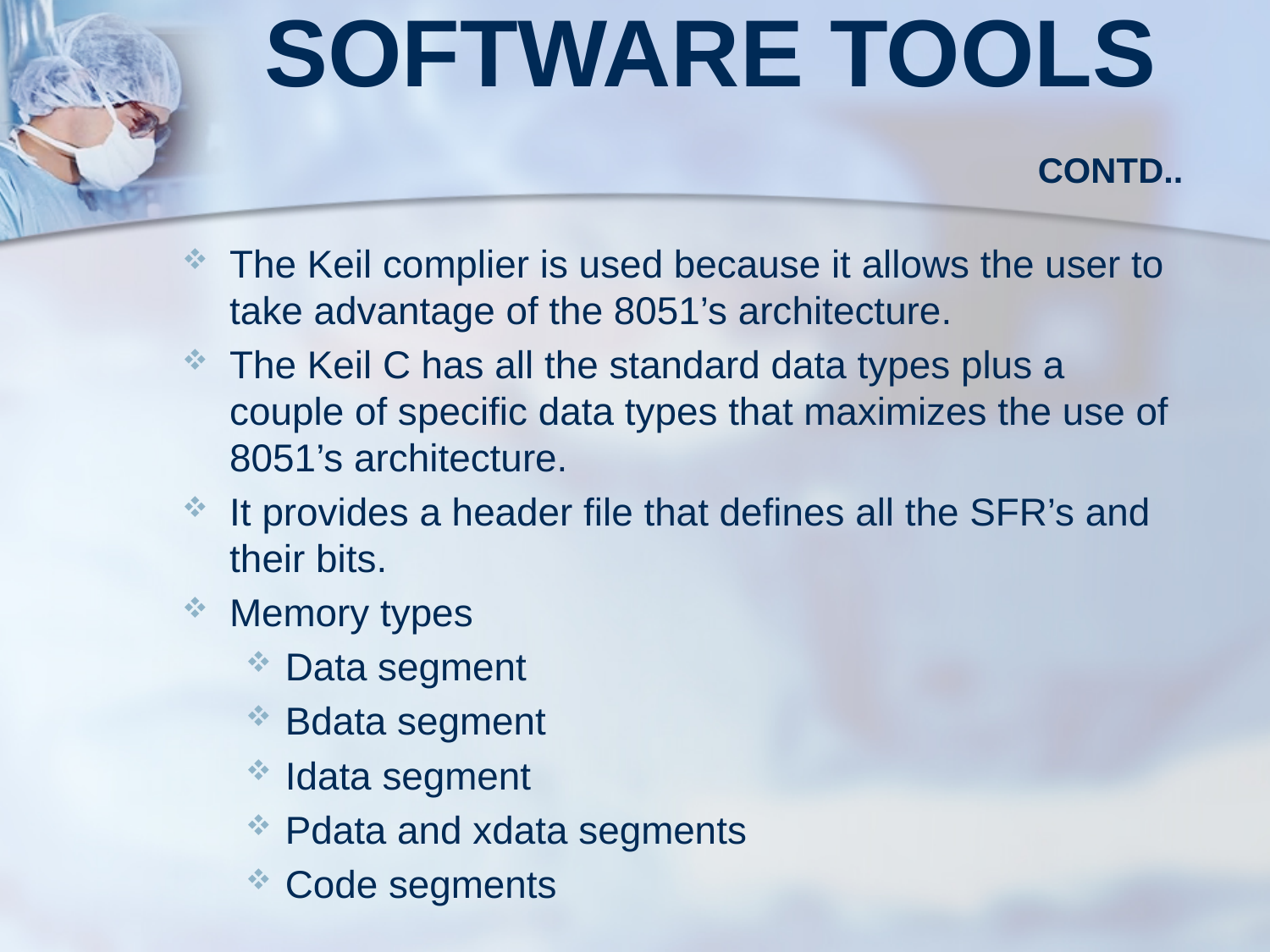

# Software tools contd..
The Keil complier is used because it allows the user to take advantage of the 8051’s architecture.
The Keil C has all the standard data types plus a couple of specific data types that maximizes the use of 8051’s architecture.
It provides a header file that defines all the SFR’s and their bits.
Memory types
Data segment
Bdata segment
Idata segment
Pdata and xdata segments
Code segments